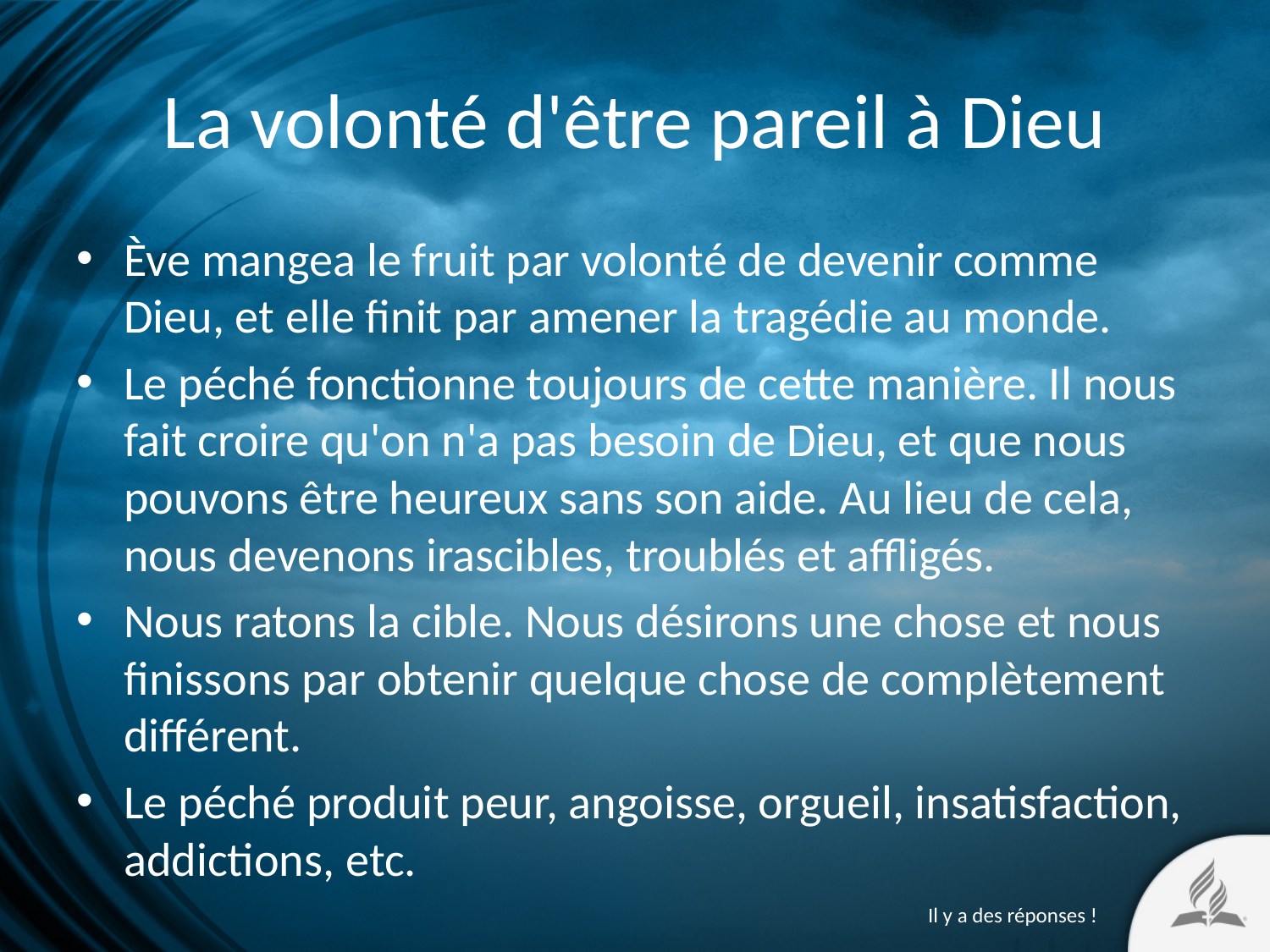

# La volonté d'être pareil à Dieu
Ève mangea le fruit par volonté de devenir comme Dieu, et elle finit par amener la tragédie au monde.
Le péché fonctionne toujours de cette manière. Il nous fait croire qu'on n'a pas besoin de Dieu, et que nous pouvons être heureux sans son aide. Au lieu de cela, nous devenons irascibles, troublés et affligés.
Nous ratons la cible. Nous désirons une chose et nous finissons par obtenir quelque chose de complètement différent.
Le péché produit peur, angoisse, orgueil, insatisfaction, addictions, etc.
Il y a des réponses !